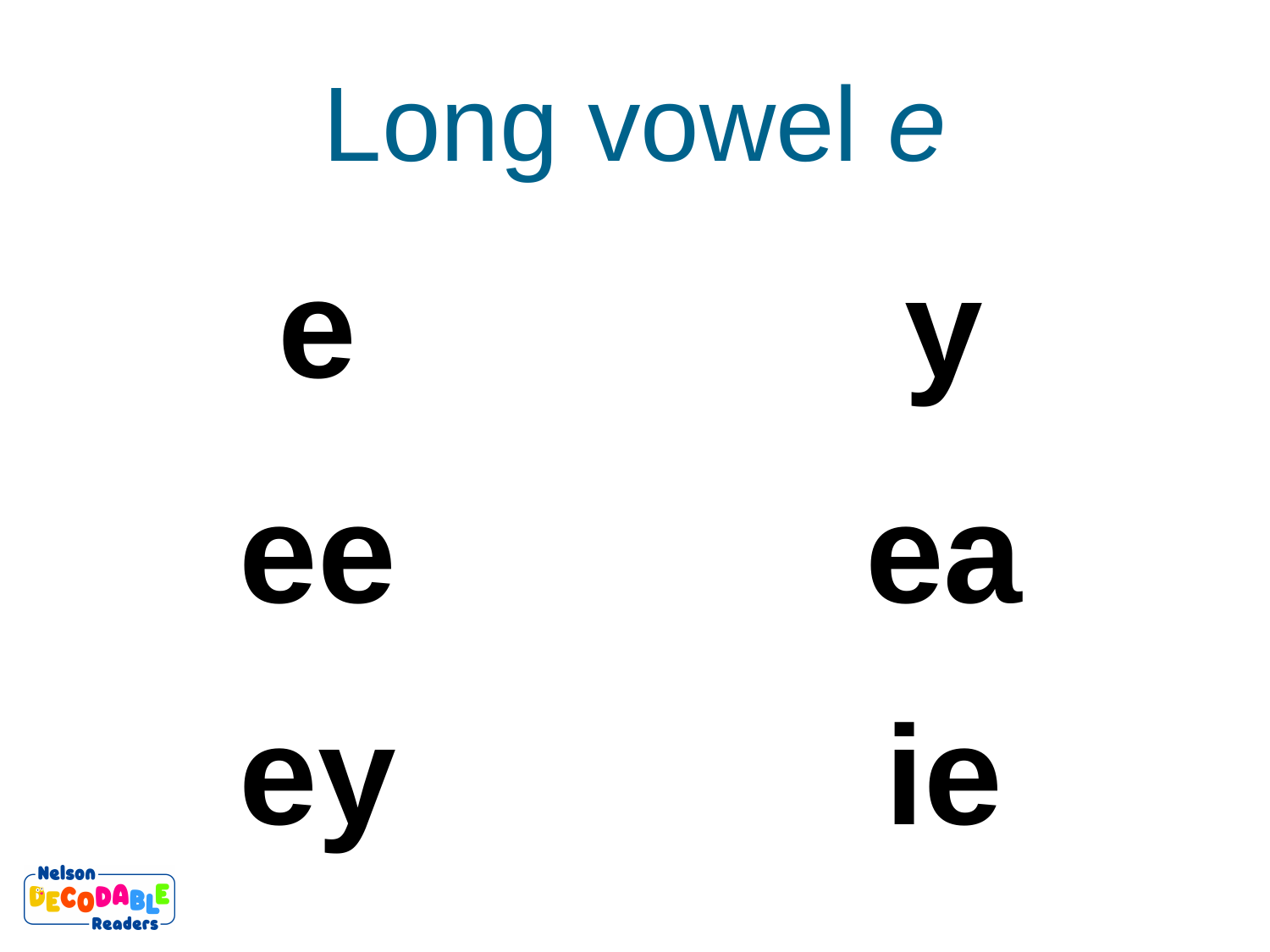

Long vowel e
e
y
ee
ea
ie
ey